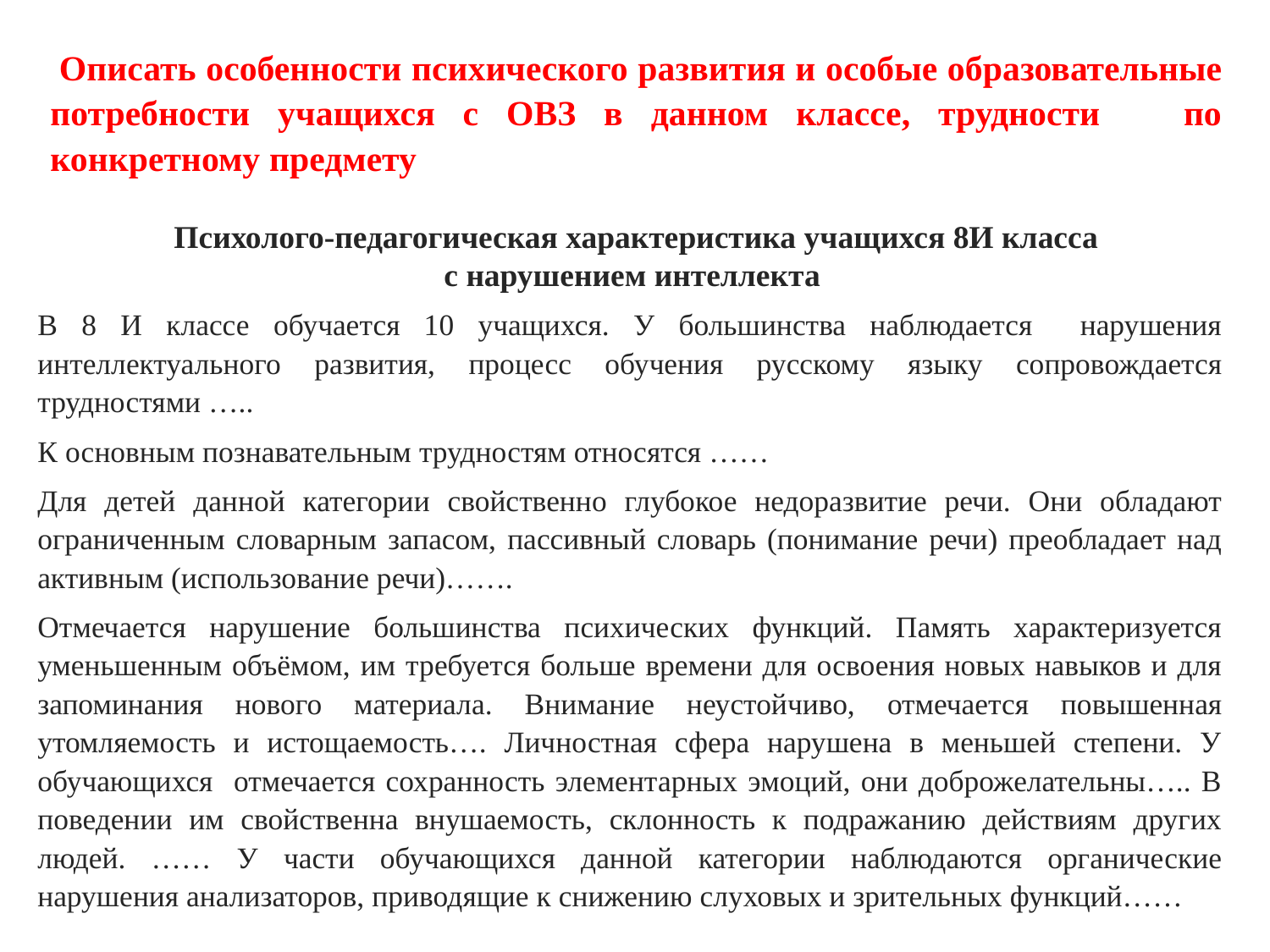

Описать особенности психического развития и особые образовательные потребности учащихся с ОВЗ в данном классе, трудности   по конкретному предмету

Психолого-педагогическая характеристика учащихся 8И класса
с нарушением интеллекта
В 8 И классе обучается 10 учащихся. У большинства наблюдается  нарушения интеллектуального развития, процесс обучения русскому языку сопровождается трудностями …..
К основным познавательным трудностям относятся ……
Для детей данной категории свойственно глубокое недоразвитие речи. Они обладают ограниченным словарным запасом, пассивный словарь (понимание речи) преобладает над активным (использование речи)…….
Отмечается нарушение большинства психических функций. Память характеризуется уменьшенным объёмом, им требуется больше времени для освоения новых навыков и для запоминания нового материала. Внимание неустойчиво, отмечается повышенная утомляемость и истощаемость…. Личностная сфера нарушена в меньшей степени. У обучающихся  отмечается сохранность элементарных эмоций, они доброжелательны….. В поведении им свойственна внушаемость, склонность к подражанию действиям других людей. …… У части обучающихся данной категории наблюдаются органические нарушения анализаторов, приводящие к снижению слуховых и зрительных функций……